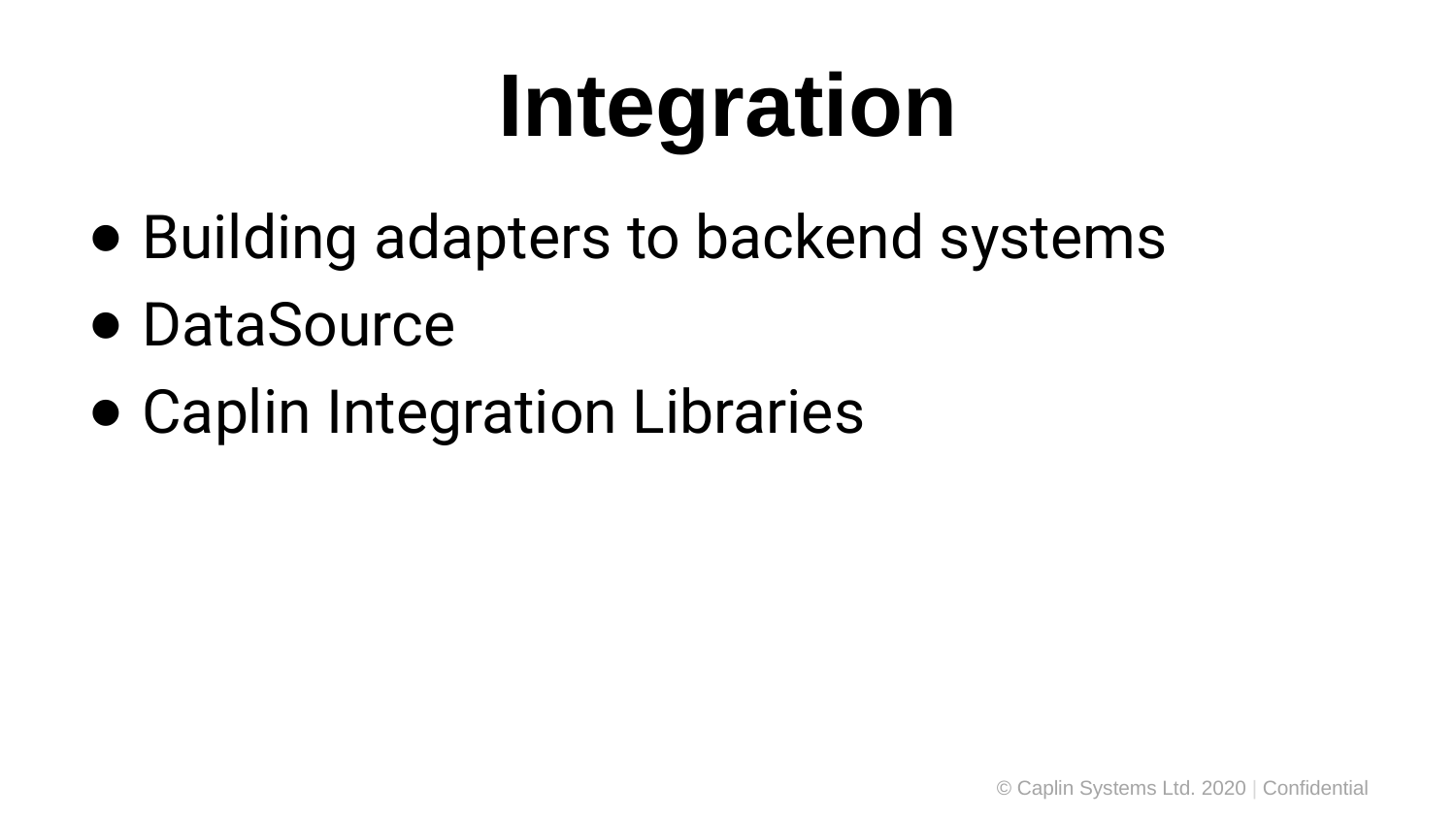

# Integration
Building adapters to backend systems
DataSource
Caplin Integration Libraries